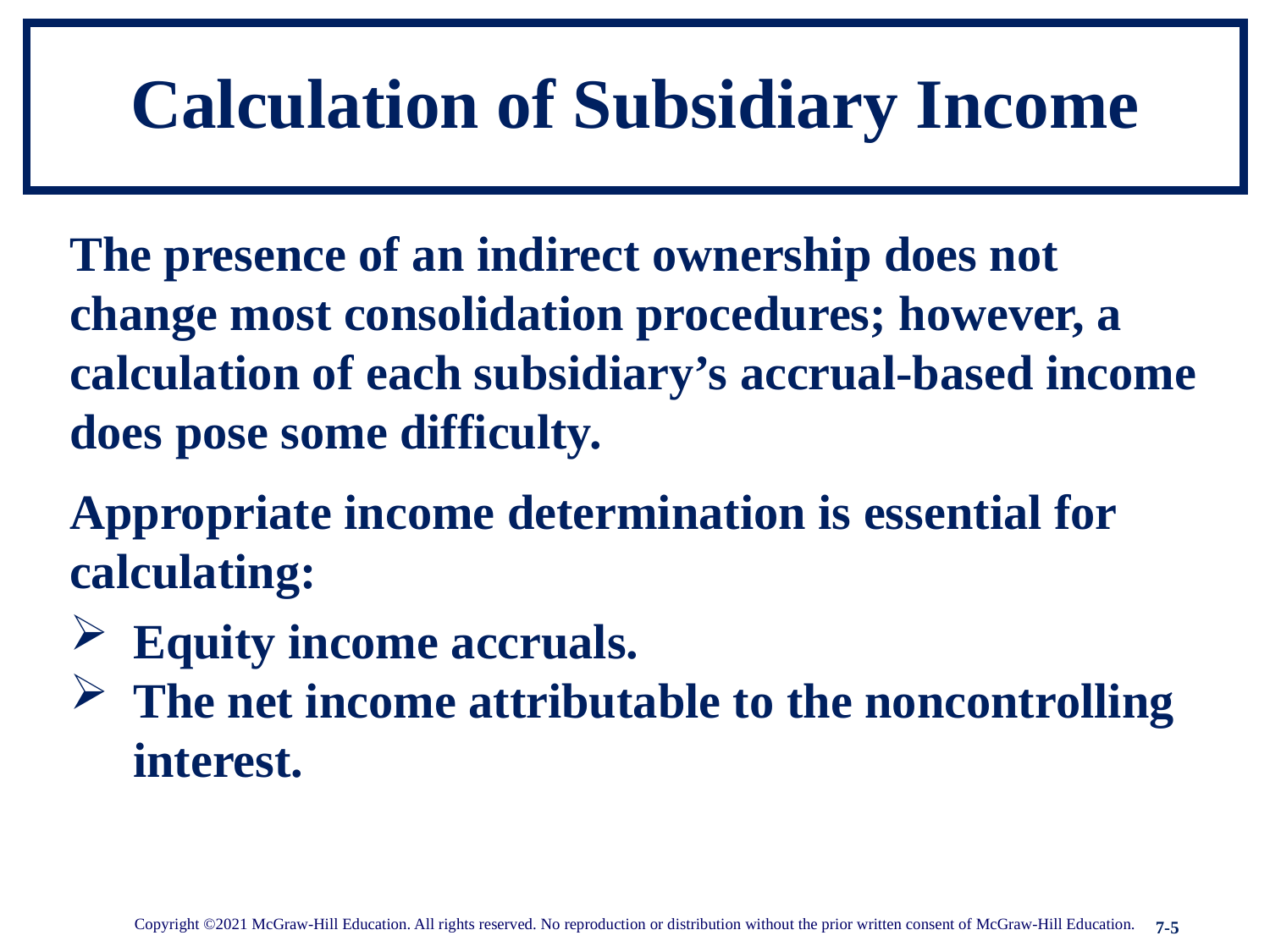

# Calculation of Subsidiary Income
The presence of an indirect ownership does not change most consolidation procedures; however, a calculation of each subsidiary’s accrual-based income does pose some difficulty.
Appropriate income determination is essential for calculating:
Equity income accruals.
The net income attributable to the noncontrolling interest.
Copyright ©2021 McGraw-Hill Education. All rights reserved. No reproduction or distribution without the prior written consent of McGraw-Hill Education.
7-5